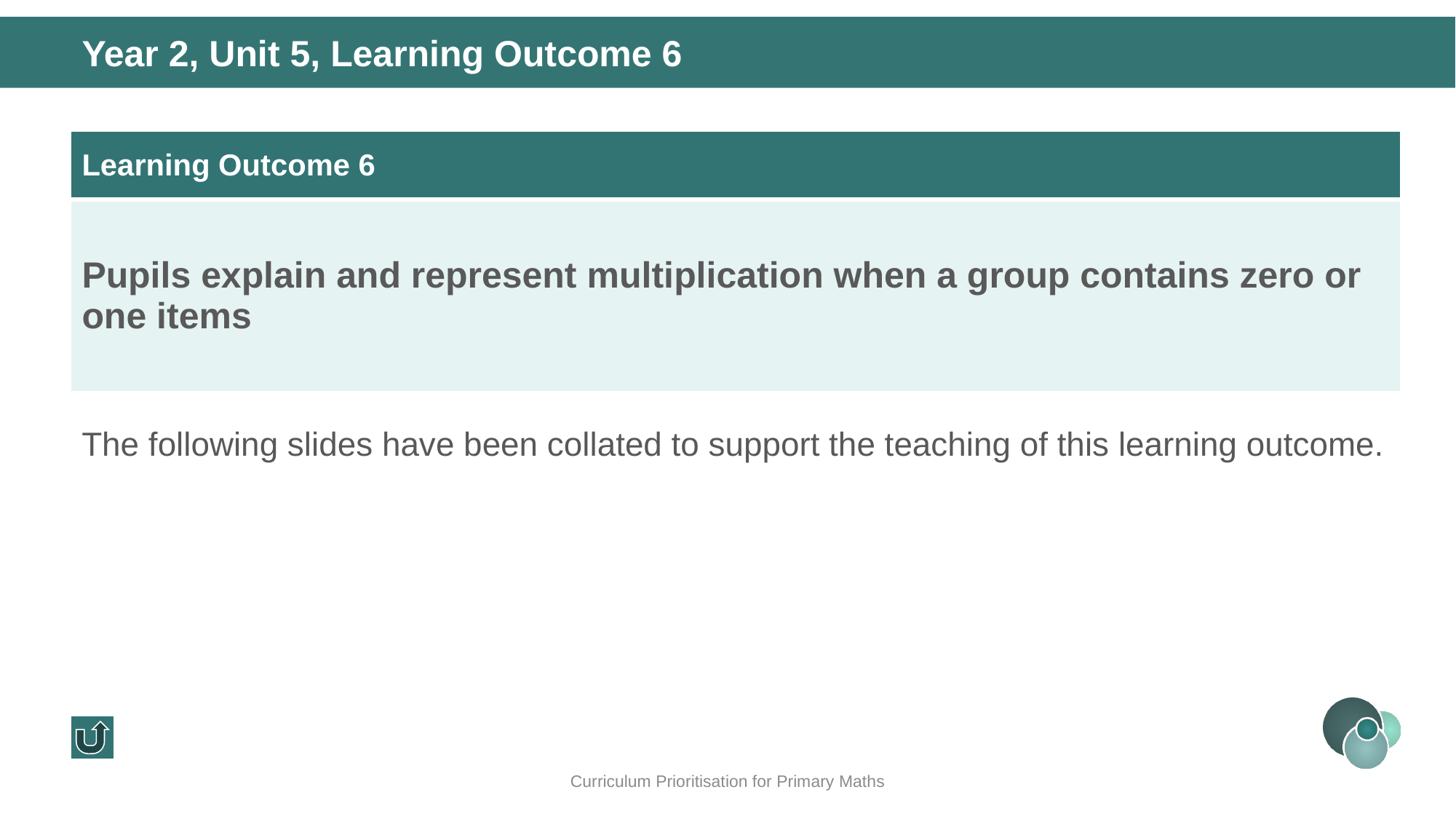

Year 2, Unit 5, Learning Outcome 6
| Learning Outcome 6 |
| --- |
| Pupils explain and represent multiplication when a group contains zero or one items |
The following slides have been collated to support the teaching of this learning outcome.

Curriculum Prioritisation for Primary Maths